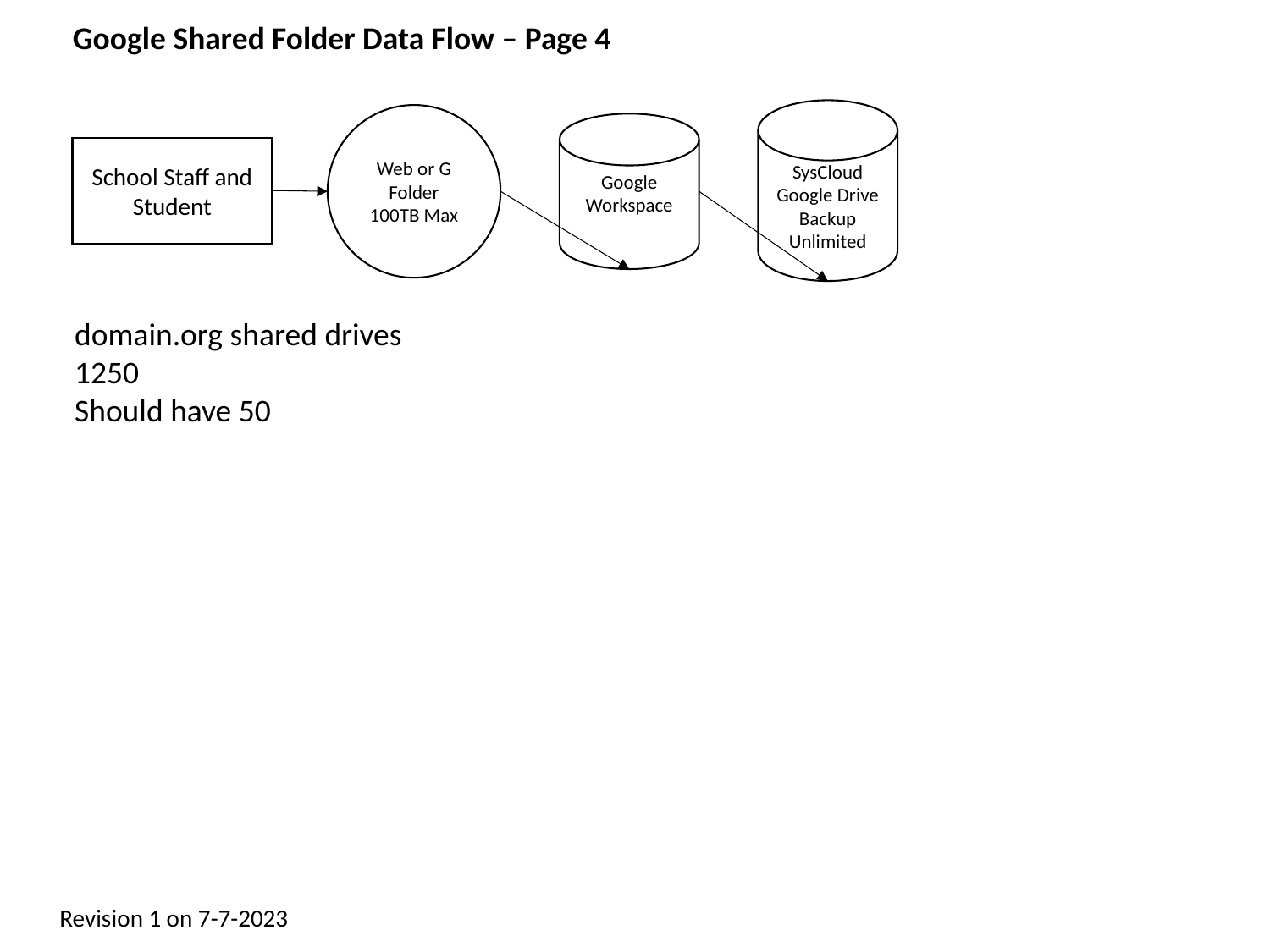

Google Shared Folder Data Flow – Page 4
SysCloud Google Drive Backup
Unlimited
Web or G
Folder
100TB Max
Google
Workspace

School Staff and Student
domain.org shared drives
1250
Should have 50
Revision 1 on 7-7-2023